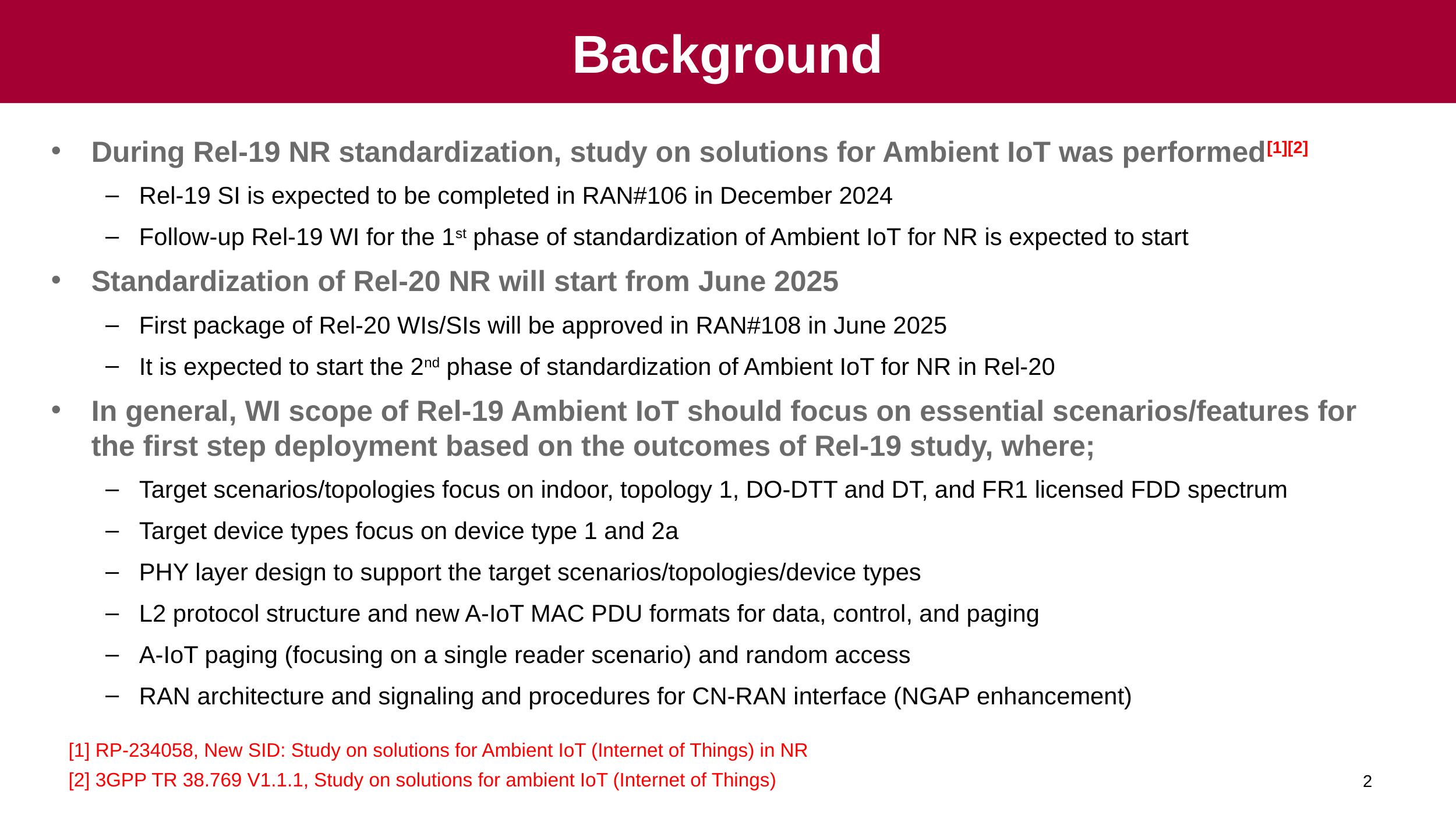

# Background
During Rel-19 NR standardization, study on solutions for Ambient IoT was performed[1][2]
Rel-19 SI is expected to be completed in RAN#106 in December 2024
Follow-up Rel-19 WI for the 1st phase of standardization of Ambient IoT for NR is expected to start
Standardization of Rel-20 NR will start from June 2025
First package of Rel-20 WIs/SIs will be approved in RAN#108 in June 2025
It is expected to start the 2nd phase of standardization of Ambient IoT for NR in Rel-20
In general, WI scope of Rel-19 Ambient IoT should focus on essential scenarios/features for the first step deployment based on the outcomes of Rel-19 study, where;
Target scenarios/topologies focus on indoor, topology 1, DO-DTT and DT, and FR1 licensed FDD spectrum
Target device types focus on device type 1 and 2a
PHY layer design to support the target scenarios/topologies/device types
L2 protocol structure and new A-IoT MAC PDU formats for data, control, and paging
A-IoT paging (focusing on a single reader scenario) and random access
RAN architecture and signaling and procedures for CN-RAN interface (NGAP enhancement)
[1] RP-234058, New SID: Study on solutions for Ambient IoT (Internet of Things) in NR
[2] 3GPP TR 38.769 V1.1.1, Study on solutions for ambient IoT (Internet of Things)
2